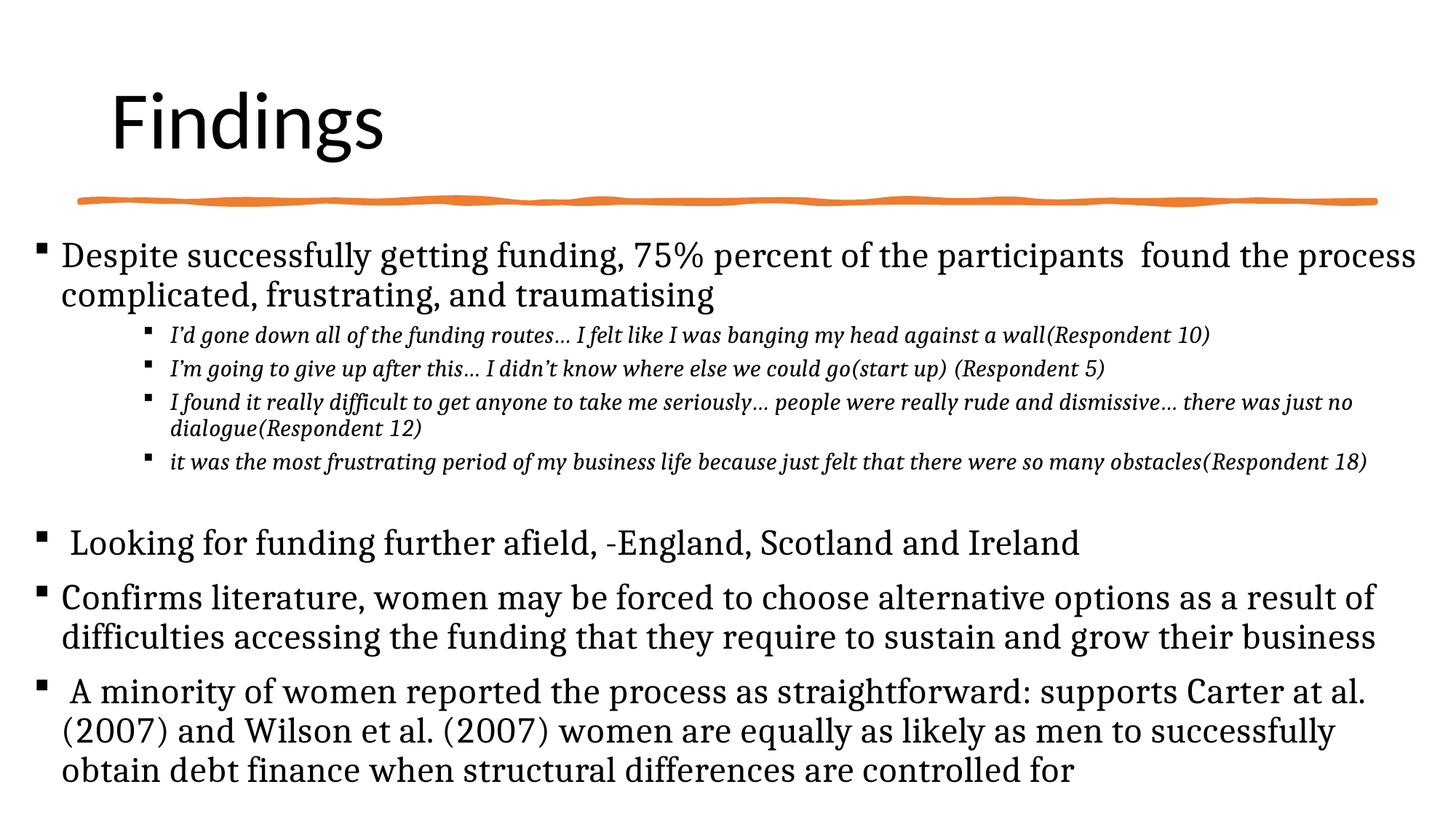

# Findings

Despite successfully getting funding, 75% percent of the participants  found the process  complicated, frustrating, and traumatising
I’d gone down all of the funding routes… I felt like I was banging my head against a wall(Respondent 10)
I’m going to give up after this… I didn’t know where else we could go(start up) (Respondent 5)
I found it really difficult to get anyone to take me seriously… people were really rude and dismissive… there was just no dialogue(Respondent 12)
it was the most frustrating period of my business life because just felt that there were so many obstacles(Respondent 18)

 Looking for funding further afield, -England, Scotland and Ireland
Confirms literature, women may be forced to choose alternative options as a result of difficulties accessing the funding that they require to sustain and grow their business
 A minority of women reported the process as straightforward: supports Carter at al. (2007) and Wilson et al. (2007) women are equally as likely as men to successfully obtain debt finance when structural differences are controlled for